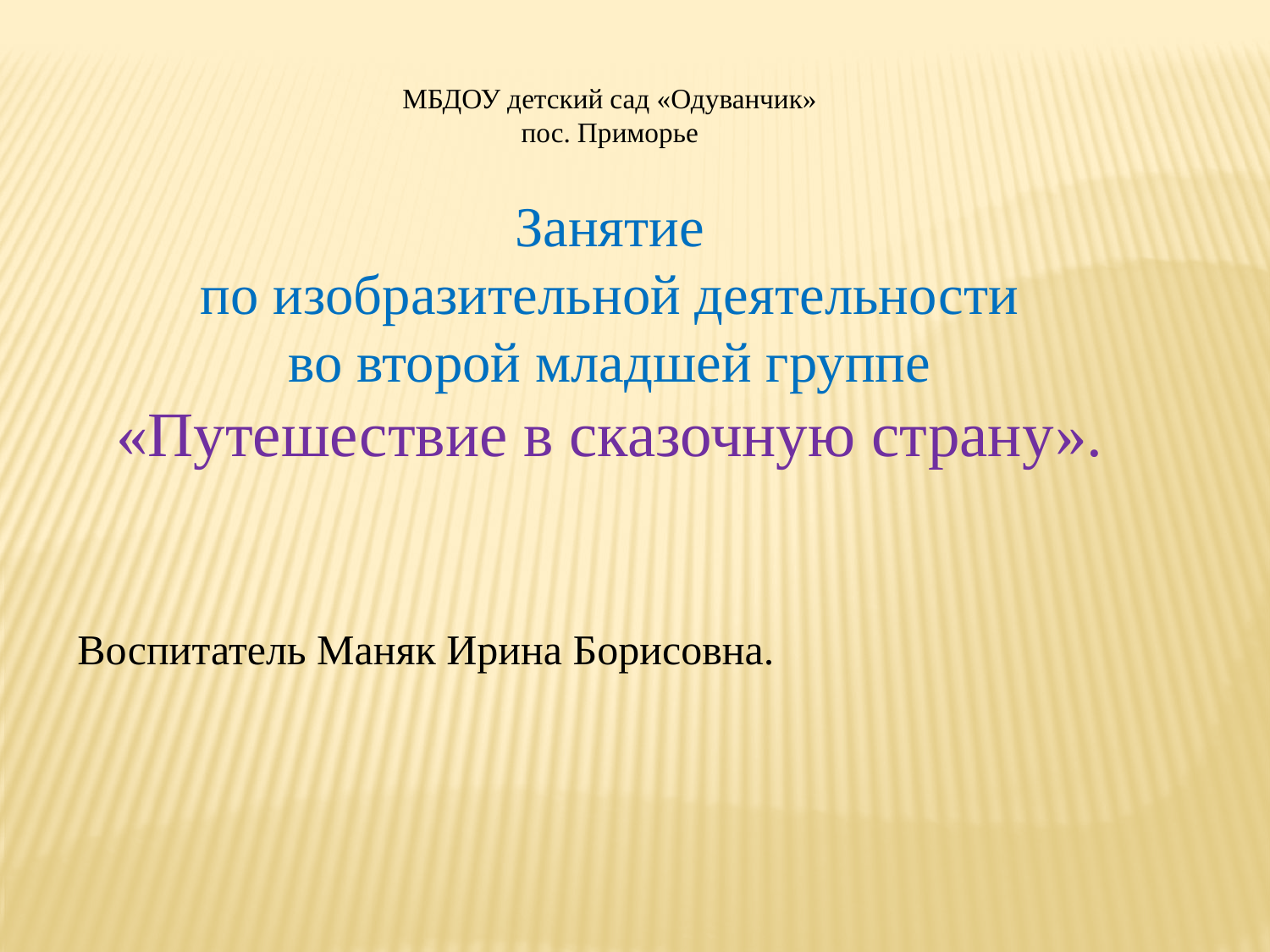

МБДОУ детский сад «Одуванчик»
пос. Приморье

Занятие
 по изобразительной деятельности
во второй младшей группе
«Путешествие в сказочную страну».

Воспитатель Маняк Ирина Борисовна.